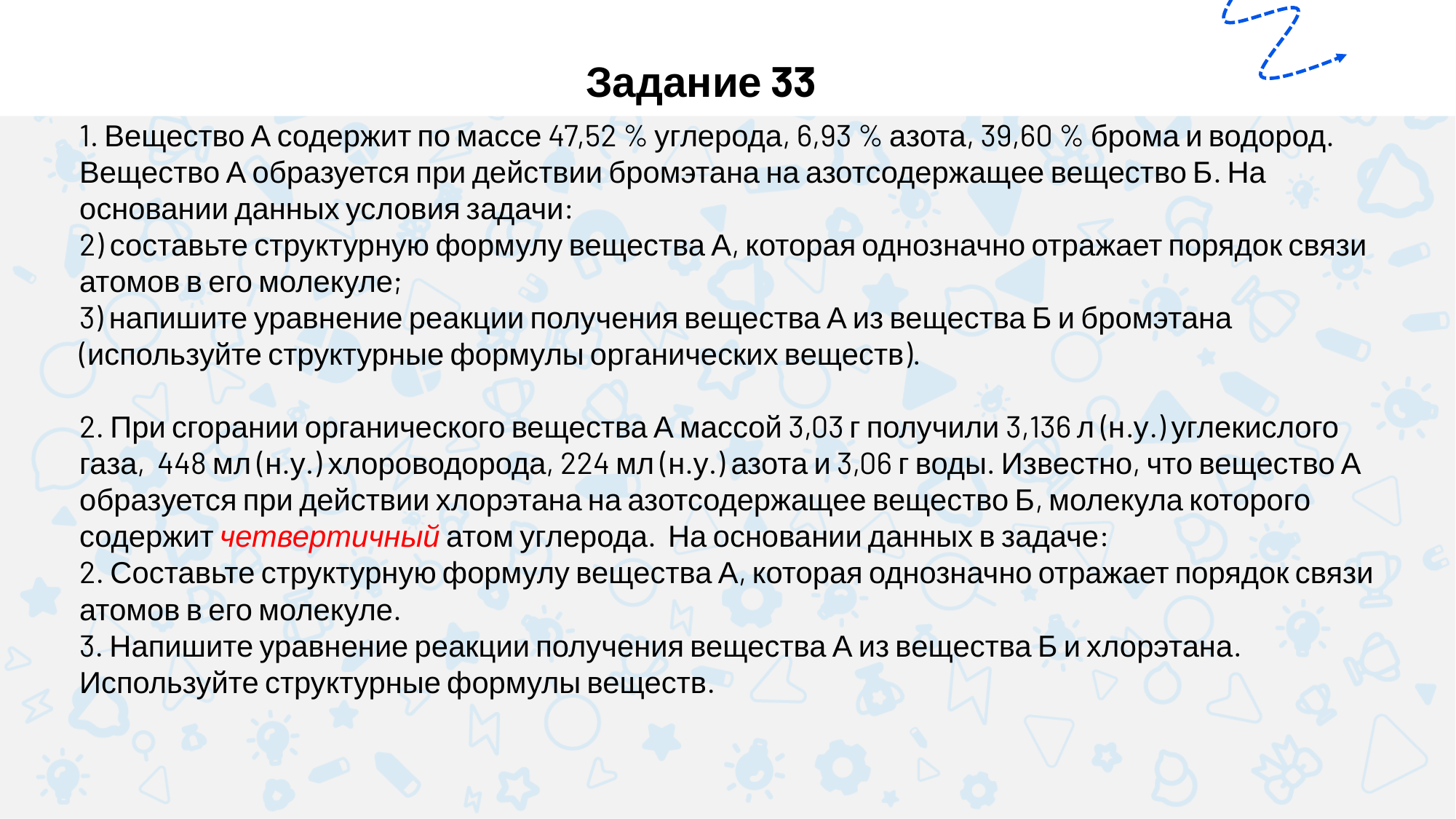

Задание 33
1. Вещество А содержит по массе 47,52 % углерода, 6,93 % азота, 39,60 % брома и водород. Вещество А образуется при действии бромэтана на азотсодержащее вещество Б. На основании данных условия задачи:
2) составьте структурную формулу вещества А, которая однозначно отражает порядок связи атомов в его молекуле;
3) напишите уравнение реакции получения вещества А из вещества Б и бромэтана (используйте структурные формулы органических веществ).

2. При сгорании органического вещества А массой 3,03 г получили 3,136 л (н.у.) углекислого газа,  448 мл (н.у.) хлороводорода, 224 мл (н.у.) азота и 3,06 г воды. Известно, что вещество А образуется при действии хлорэтана на азотсодержащее вещество Б, молекула которого содержит четвертичный атом углерода.  На основании данных в задаче:
2. Составьте структурную формулу вещества А, которая однозначно отражает порядок связи атомов в его молекуле.
3. Напишите уравнение реакции получения вещества А из вещества Б и хлорэтана. Используйте структурные формулы веществ.